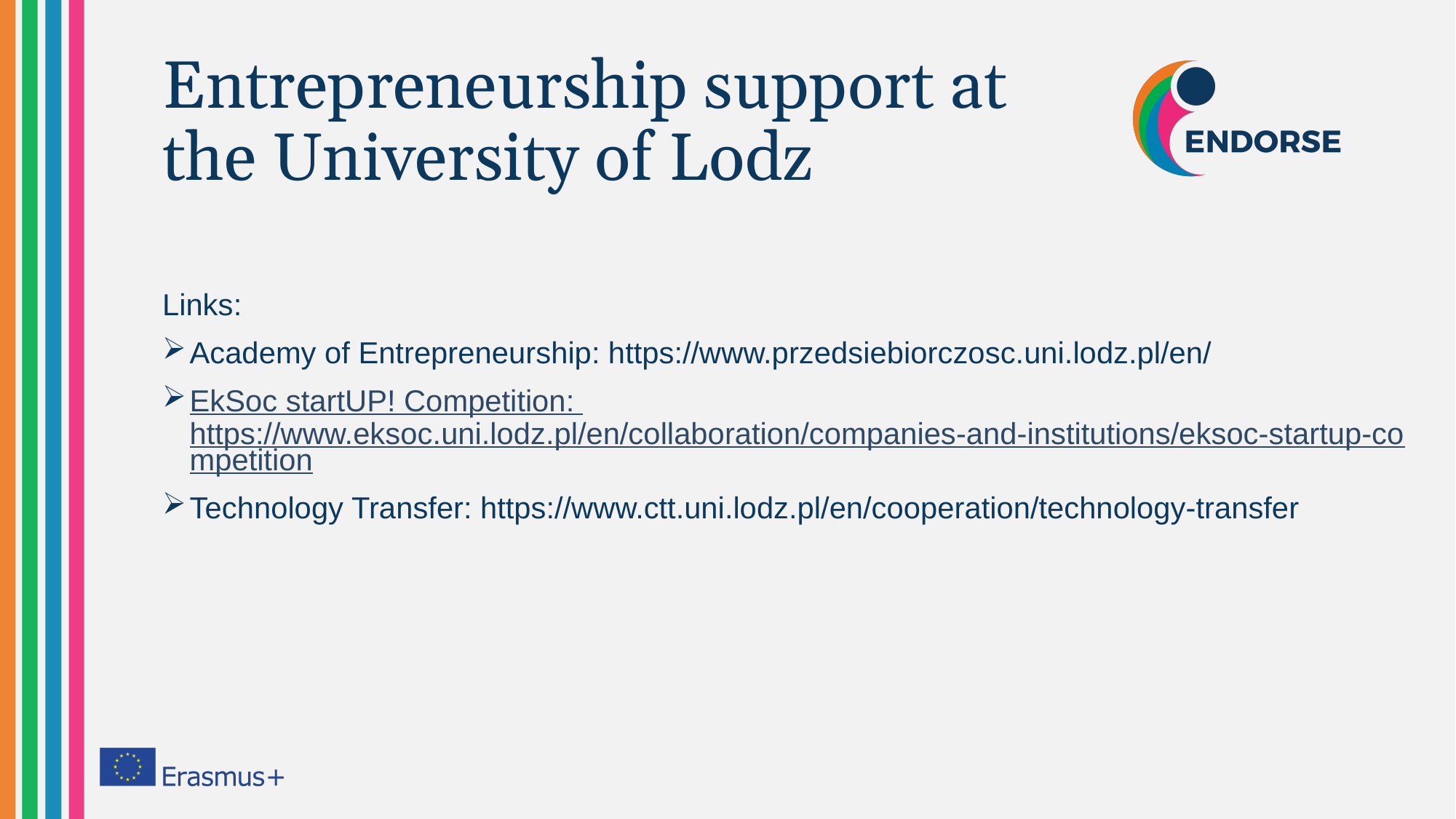

# Entrepreneurship support at the University of Lodz

Links:
Academy of Entrepreneurship: https://www.przedsiebiorczosc.uni.lodz.pl/en/
EkSoc startUP! Competition: https://www.eksoc.uni.lodz.pl/en/collaboration/companies-and-institutions/eksoc-startup-competition
Technology Transfer: https://www.ctt.uni.lodz.pl/en/cooperation/technology-transfer